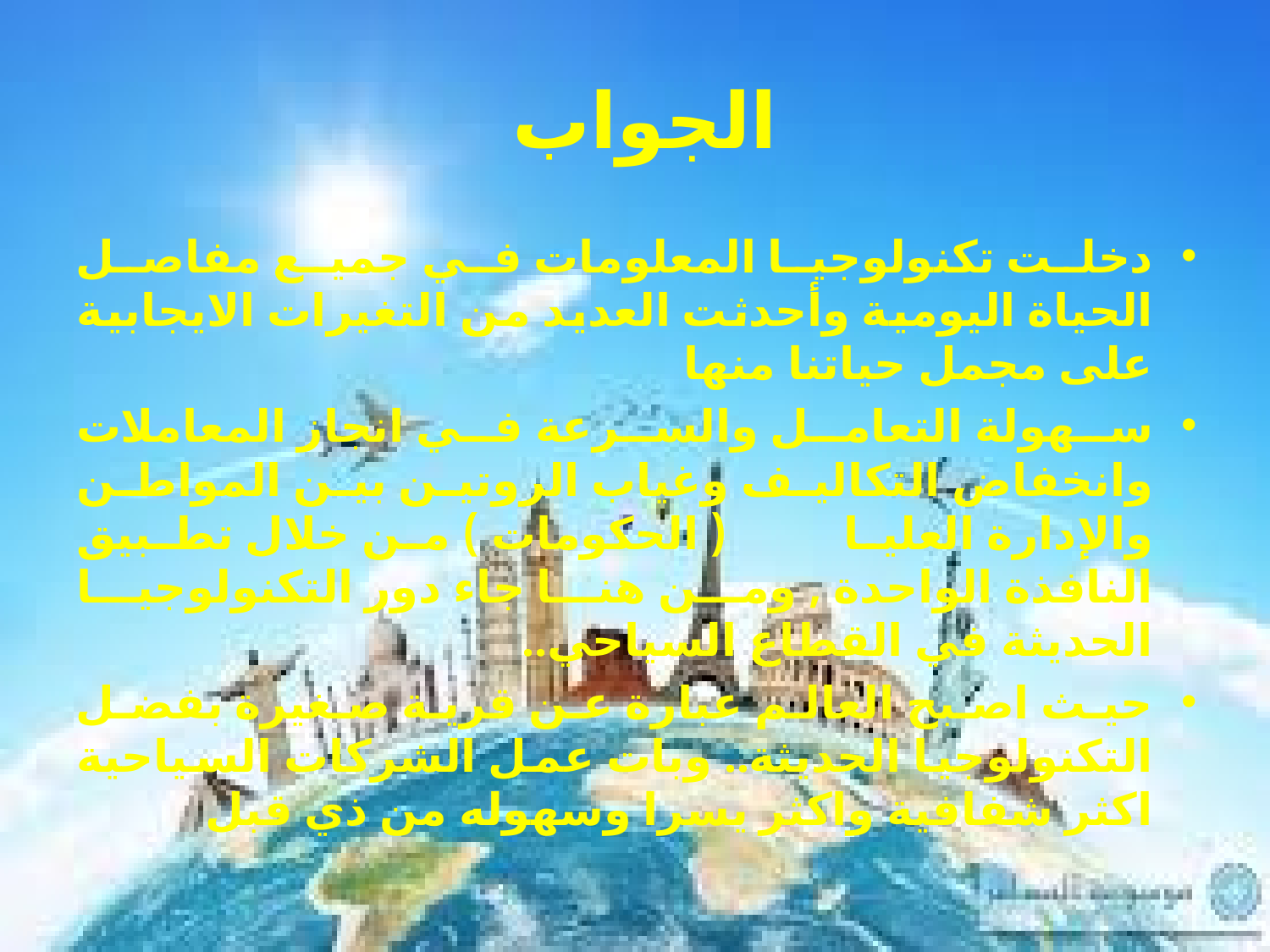

# الجواب
دخلت تكنولوجيا المعلومات في جميع مفاصل الحياة اليومية وأحدثت العديد من التغيرات الايجابية على مجمل حياتنا منها
سهولة التعامل والسرعة في انجاز المعاملات وانخفاض التكاليف وغياب الروتين بين المواطن والإدارة العليا          ( الحكومات ) من خلال تطبيق النافذة الواحدة , ومن هنا جاء دور التكنولوجيا الحديثة في القطاع السياحي..
حيث اصبح العالم عبارة عن قرية صغيرة بفضل التكنولوجيا الحديثة.. وبات عمل الشركات السياحية اكثر شفافية واكثر يسرا وسهوله من ذي قبل